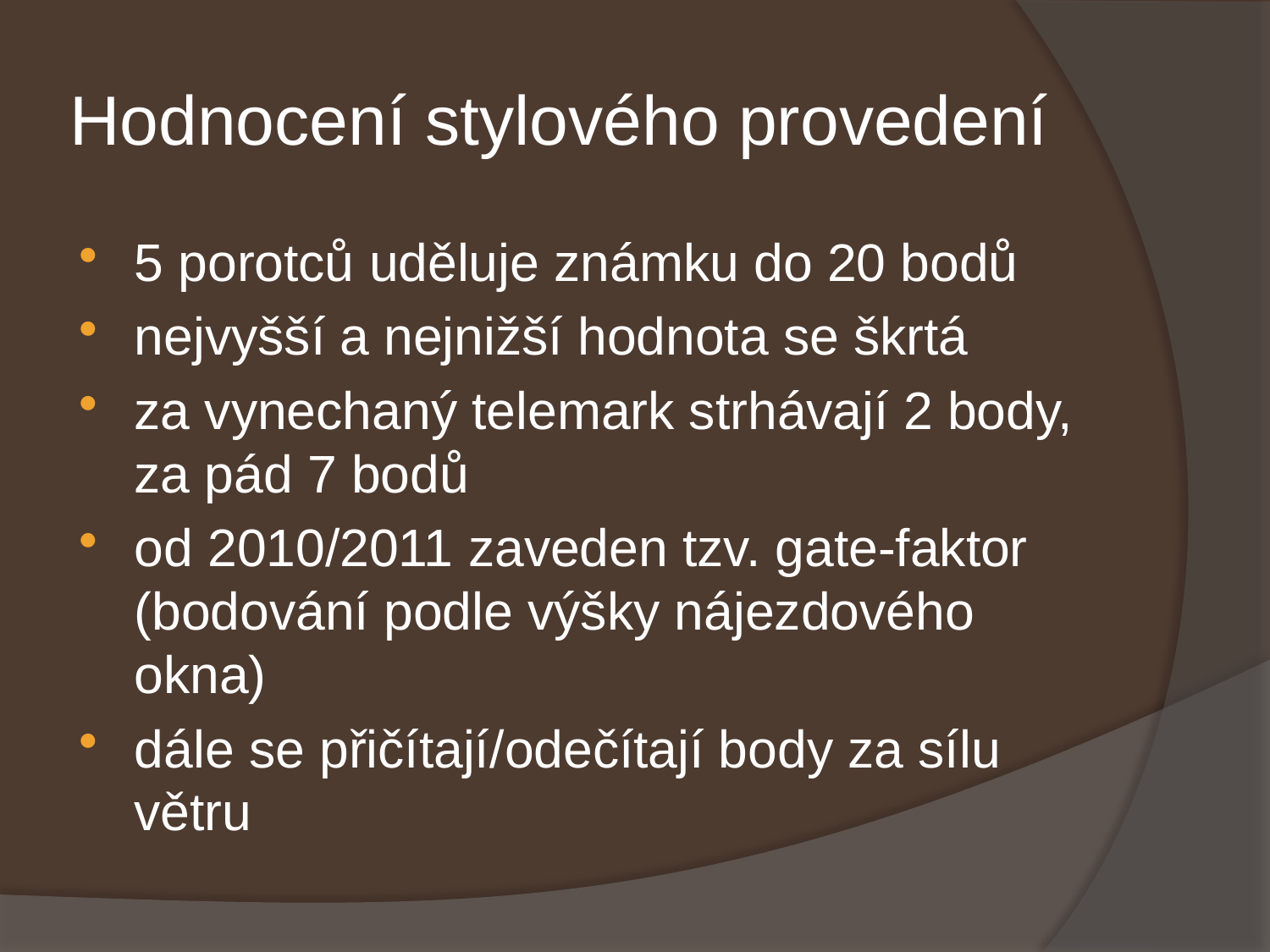

# Hodnocení stylového provedení
5 porotců uděluje známku do 20 bodů
nejvyšší a nejnižší hodnota se škrtá
za vynechaný telemark strhávají 2 body, za pád 7 bodů
od 2010/2011 zaveden tzv. gate-faktor (bodování podle výšky nájezdového okna)
dále se přičítají/odečítají body za sílu větru